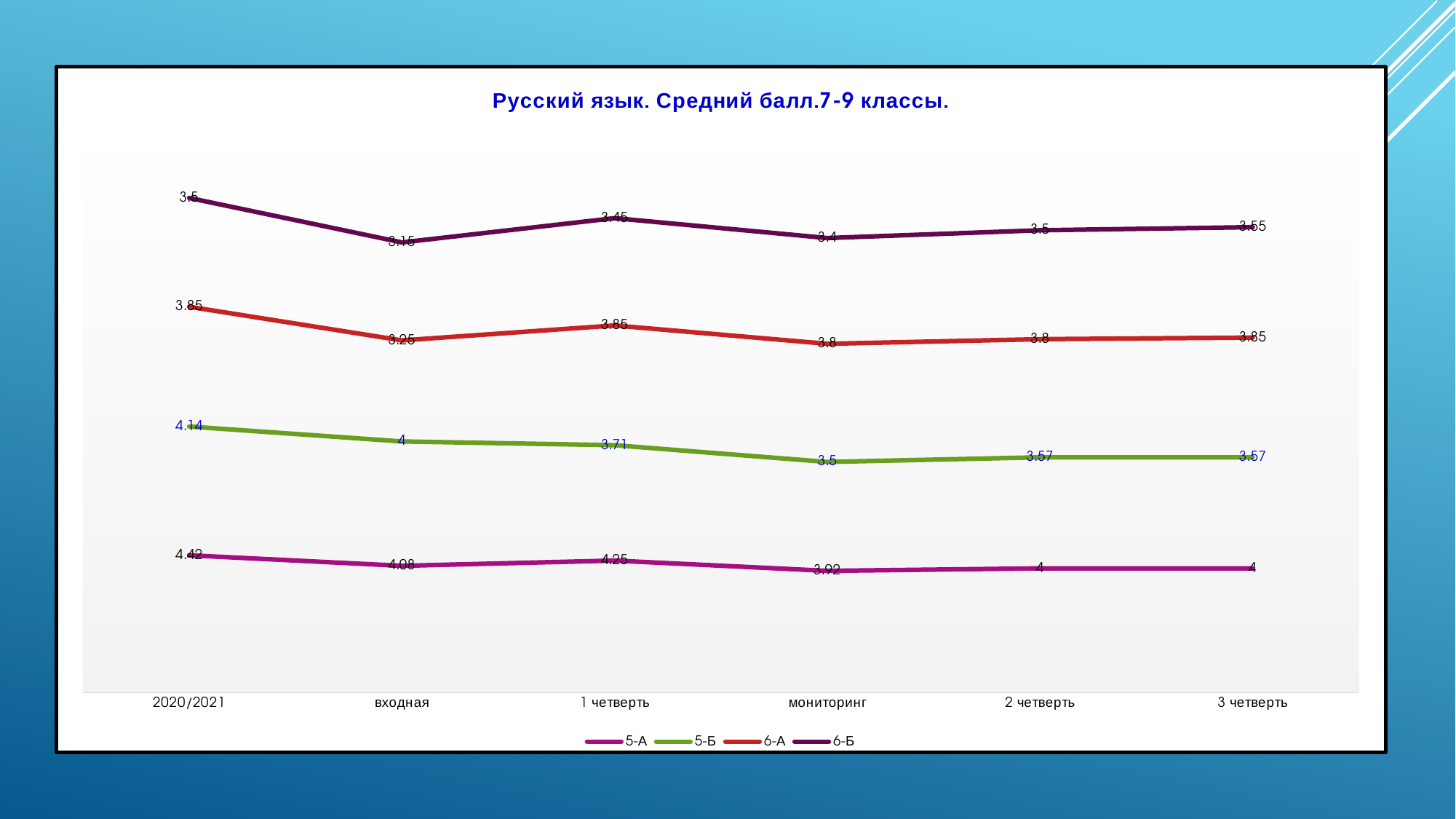

### Chart: Русский язык. Средний балл.7-9 классы.

| Category | 5-А | 5-Б | 6-А | 6-Б |
|---|---|---|---|---|
| 2020/2021 | 4.42 | 4.14 | 3.85 | 3.5 |
| входная | 4.08 | 4.0 | 3.25 | 3.15 |
| 1 четверть | 4.25 | 3.71 | 3.85 | 3.45 |
| мониторинг | 3.92 | 3.5 | 3.8 | 3.4 |
| 2 четверть | 4.0 | 3.57 | 3.8 | 3.5 |
| 3 четверть | 4.0 | 3.57 | 3.85 | 3.55 |